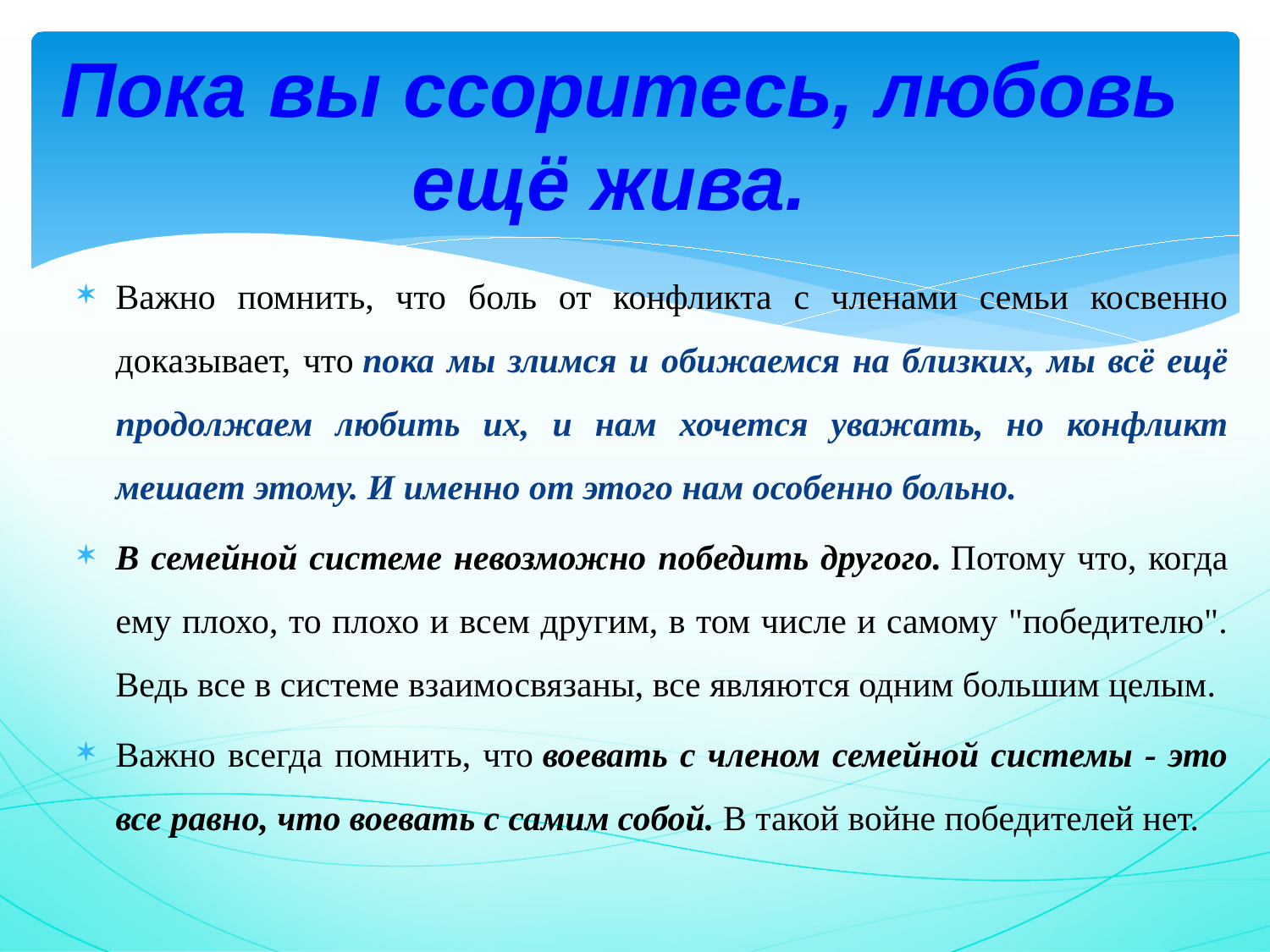

# Пока вы ссоритесь, любовь ещё жива.
Важно помнить, что боль от конфликта с членами семьи косвенно доказывает, что пока мы злимся и обижаемся на близких, мы всё ещё продолжаем любить их, и нам хочется уважать, но конфликт мешает этому. И именно от этого нам особенно больно.
В семейной системе невозможно победить другого. Потому что, когда ему плохо, то плохо и всем другим, в том числе и самому "победителю". Ведь все в системе взаимосвязаны, все являются одним большим целым.
Важно всегда помнить, что воевать с членом семейной системы - это все равно, что воевать с самим собой. В такой войне победителей нет.